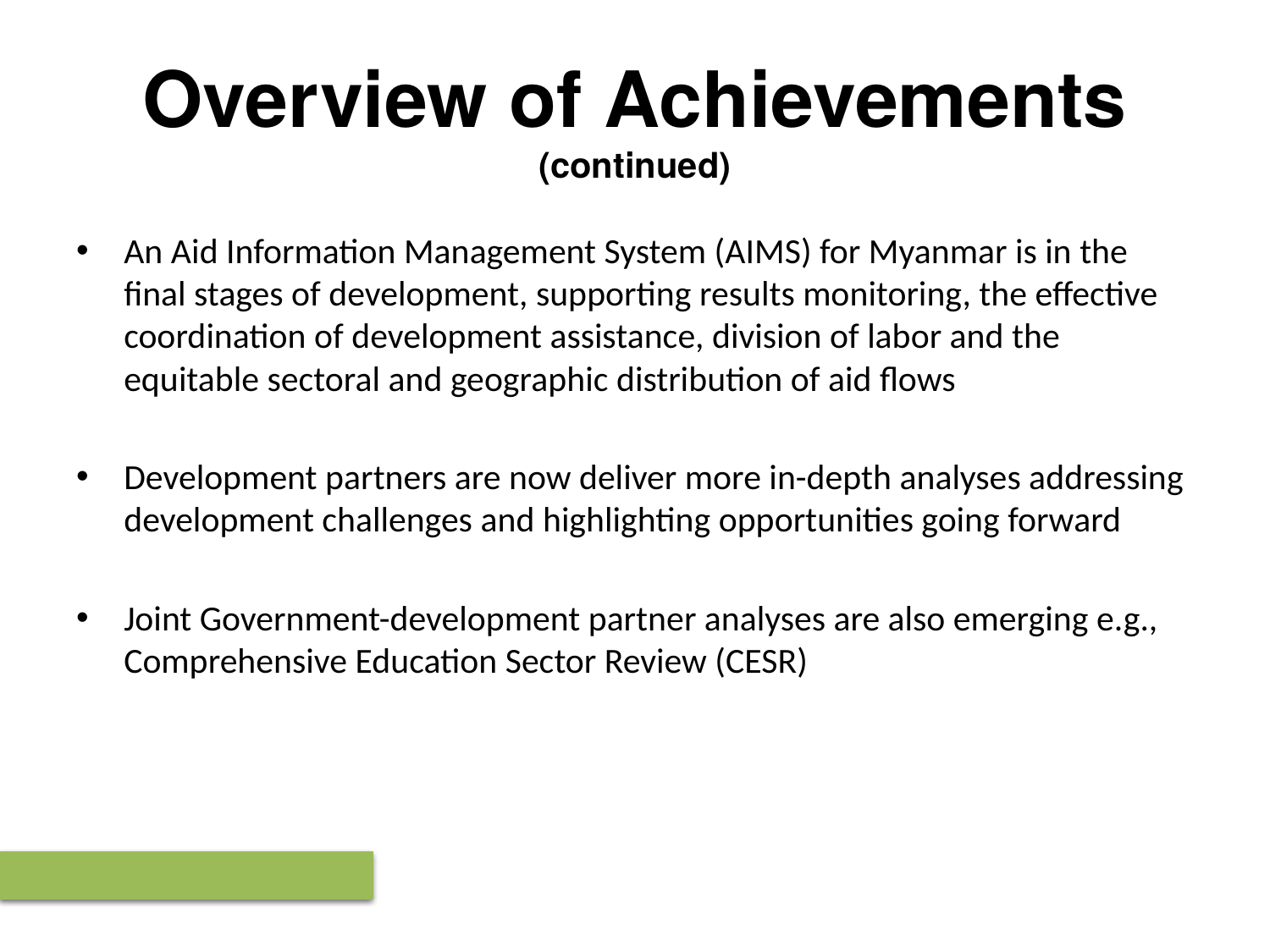

# Overview of Achievements (continued)
An Aid Information Management System (AIMS) for Myanmar is in the final stages of development, supporting results monitoring, the effective coordination of development assistance, division of labor and the equitable sectoral and geographic distribution of aid flows

Development partners are now deliver more in-depth analyses addressing development challenges and highlighting opportunities going forward

Joint Government-development partner analyses are also emerging e.g., Comprehensive Education Sector Review (CESR)